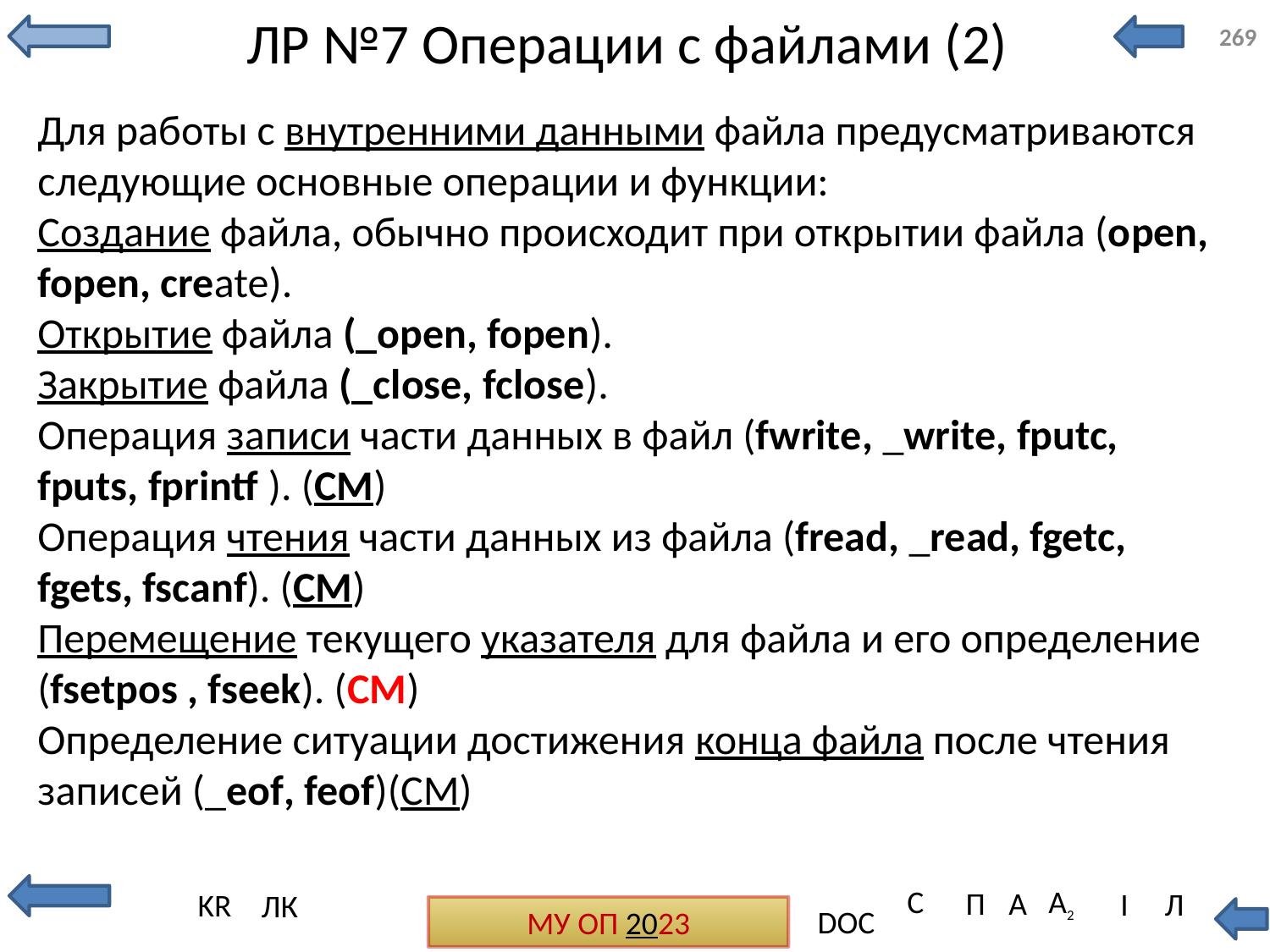

# ЛР №7 Операции с файлами (2)
269
Для работы с внутренними данными файла предусматриваются следующие основные операции и функции:
Создание файла, обычно происходит при открытии файла (open, fopen, create).
Открытие файла (_open, fopen).
Закрытие файла (_close, fclose).
Операция записи части данных в файл (fwrite, _write, fputc, fputs, fprintf ). (СМ)
Операция чтения части данных из файла (fread, _read, fgetc, fgets, fscanf). (СМ)
Перемещение текущего указателя для файла и его определение (fsetpos , fseek). (СМ)
Определение ситуации достижения конца файла после чтения записей (_eof, feof)(СМ)